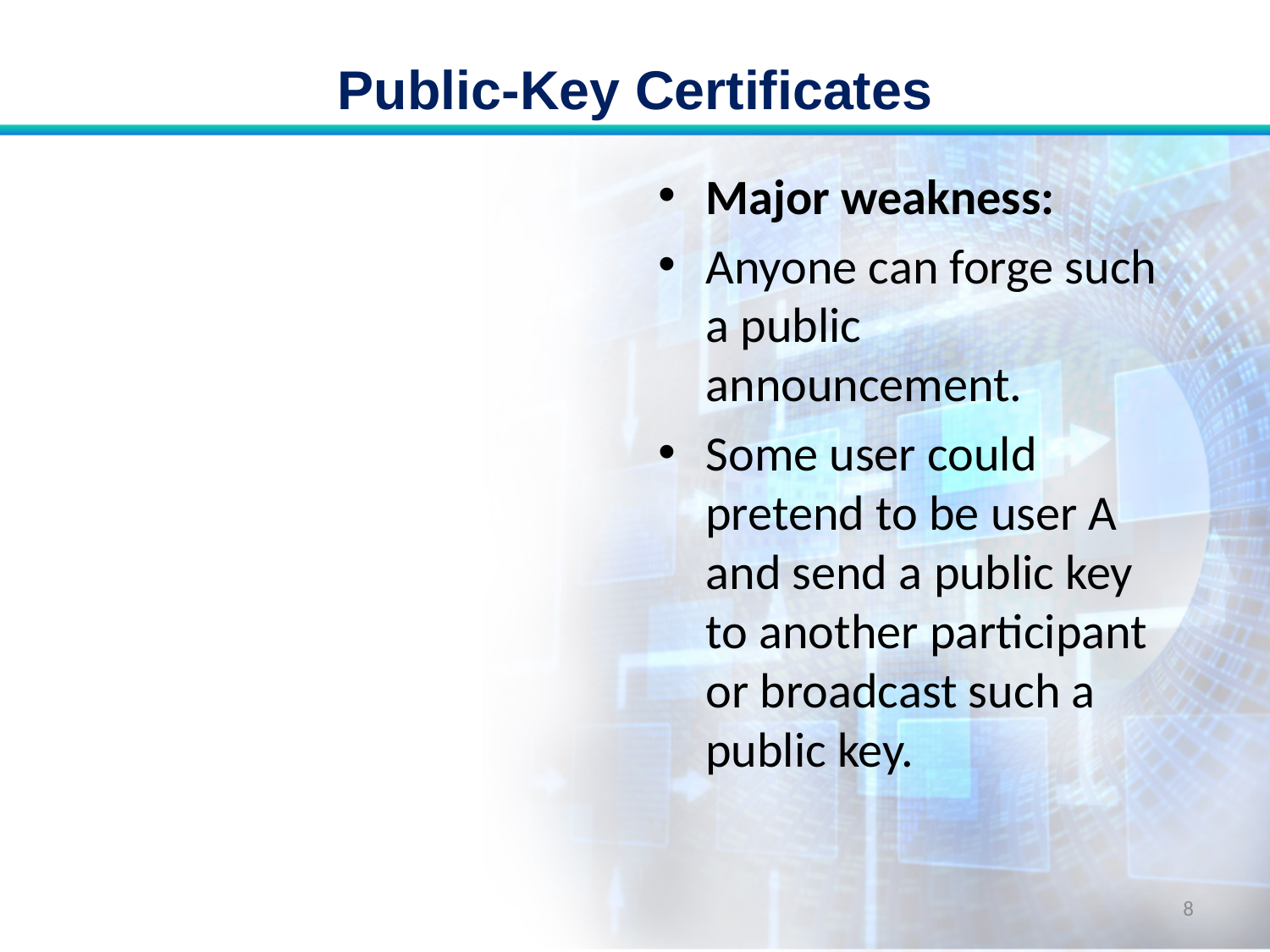

# Public-Key Certificates
Major weakness:
Anyone can forge such a public announcement.
Some user could pretend to be user A and send a public key to another participant or broadcast such a public key.
8